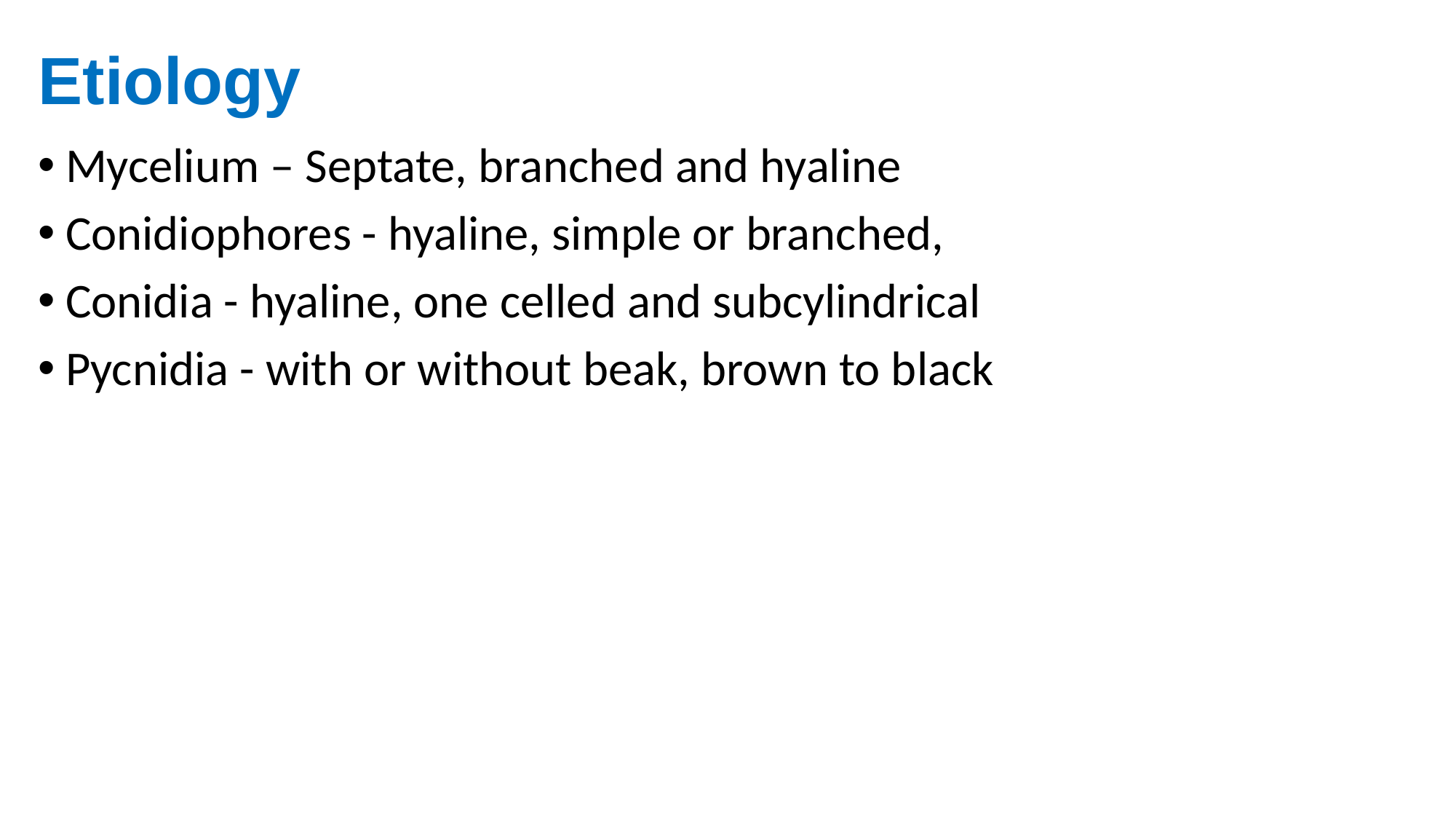

# Etiology
Mycelium – Septate, branched and hyaline
Conidiophores - hyaline, simple or branched,
Conidia - hyaline, one celled and subcylindrical
Pycnidia - with or without beak, brown to black